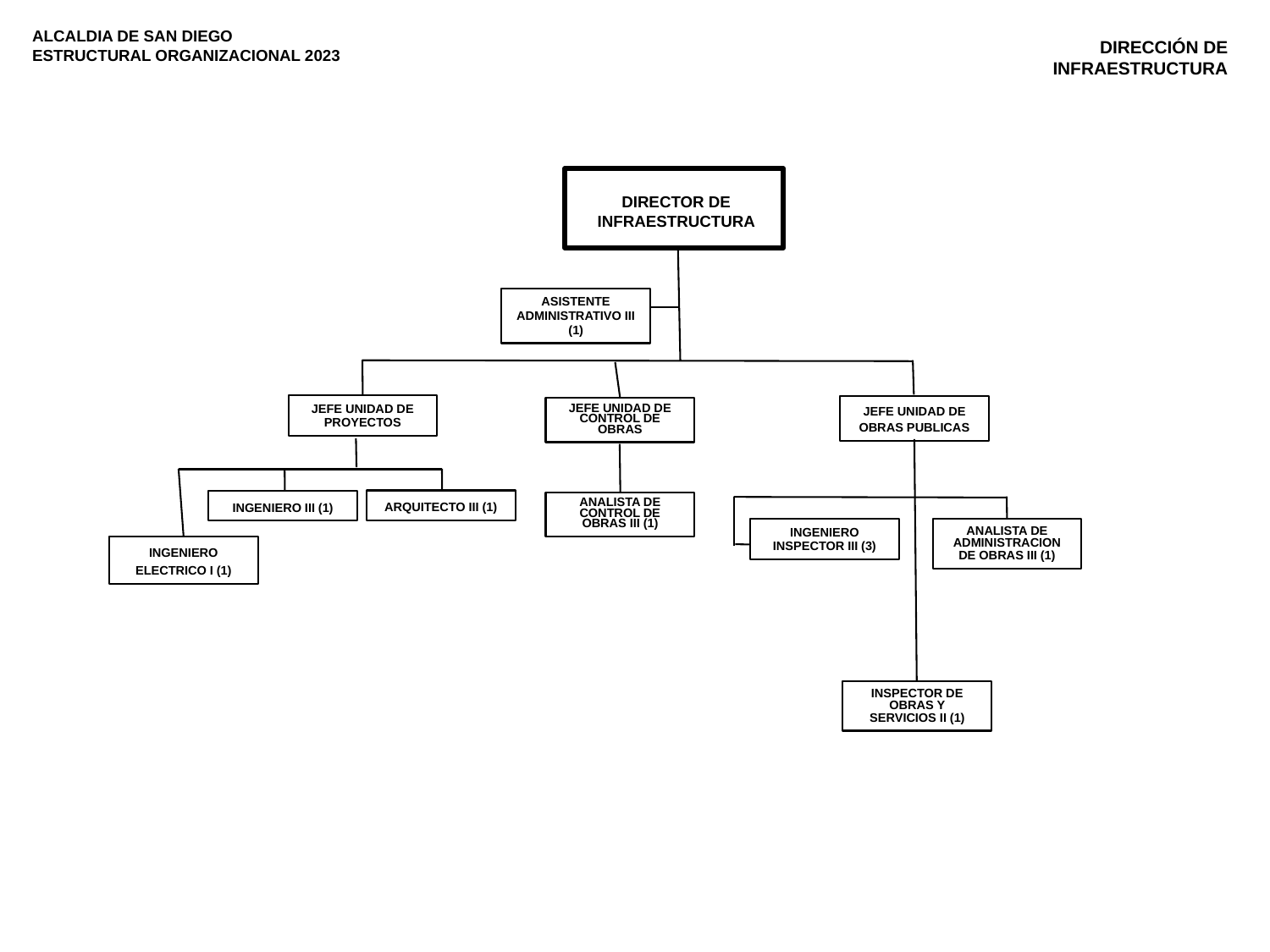

ALCALDIA DE SAN DIEGO
ESTRUCTURAL ORGANIZACIONAL 2023
DIRECCIÓN DE INFRAESTRUCTURA

DIRECTOR DE INFRAESTRUCTURA
ASISTENTE ADMINISTRATIVO III (1)
JEFE UNIDAD DE PROYECTOS
JEFE UNIDAD DE OBRAS PUBLICAS
JEFE UNIDAD DE CONTROL DE OBRAS
ARQUITECTO III (1)
INGENIERO III (1)
ANALISTA DE CONTROL DE OBRAS III (1)
INGENIERO INSPECTOR III (3)
ANALISTA DE ADMINISTRACION DE OBRAS III (1)
INGENIERO ELECTRICO I (1)
INSPECTOR DE OBRAS Y SERVICIOS II (1)